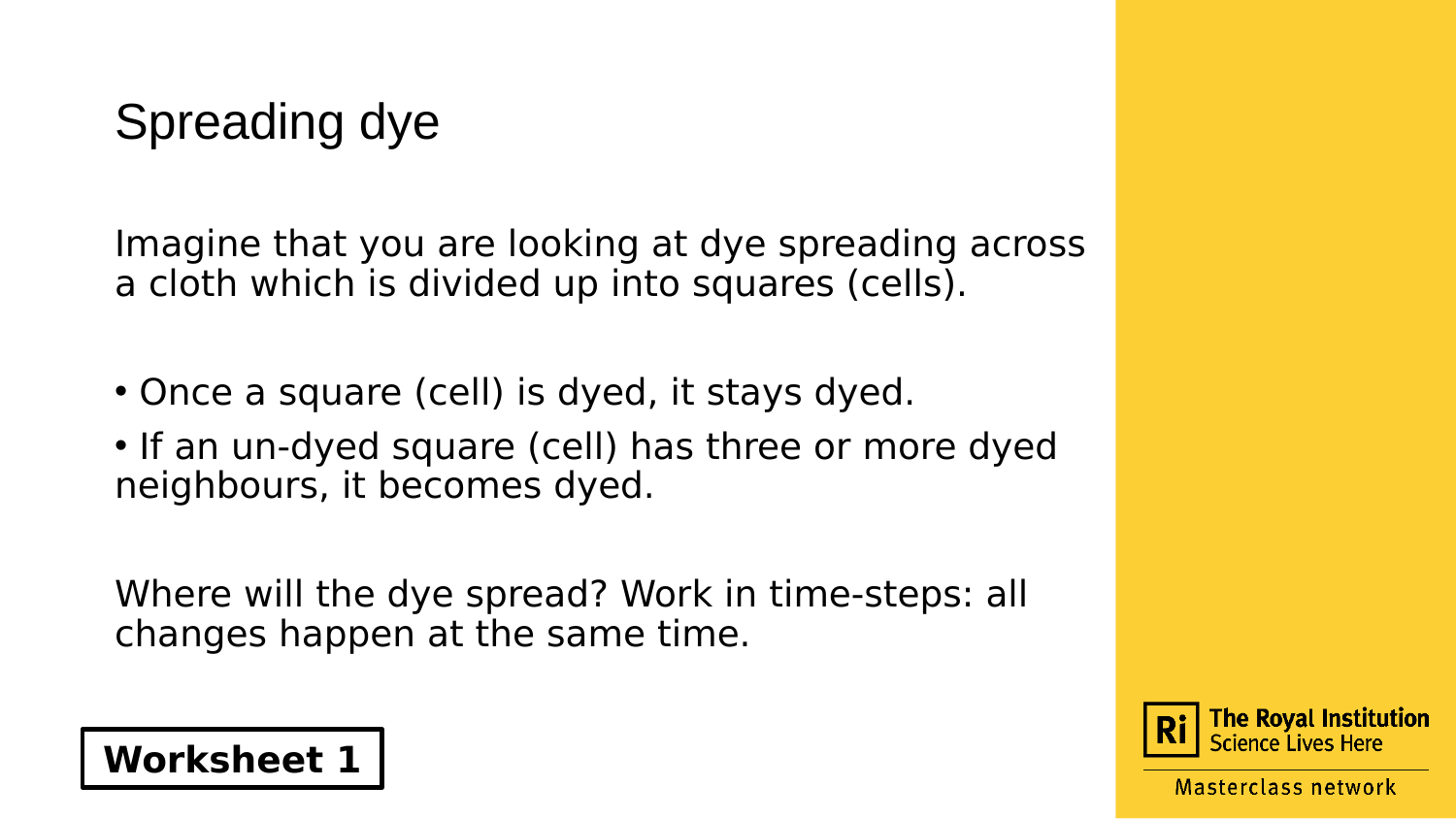

# Spreading dye
Imagine that you are looking at dye spreading across a cloth which is divided up into squares (cells).

 Once a square (cell) is dyed, it stays dyed.
 If an un-dyed square (cell) has three or more dyed neighbours, it becomes dyed.

Where will the dye spread? Work in time-steps: all changes happen at the same time.
Worksheet 1